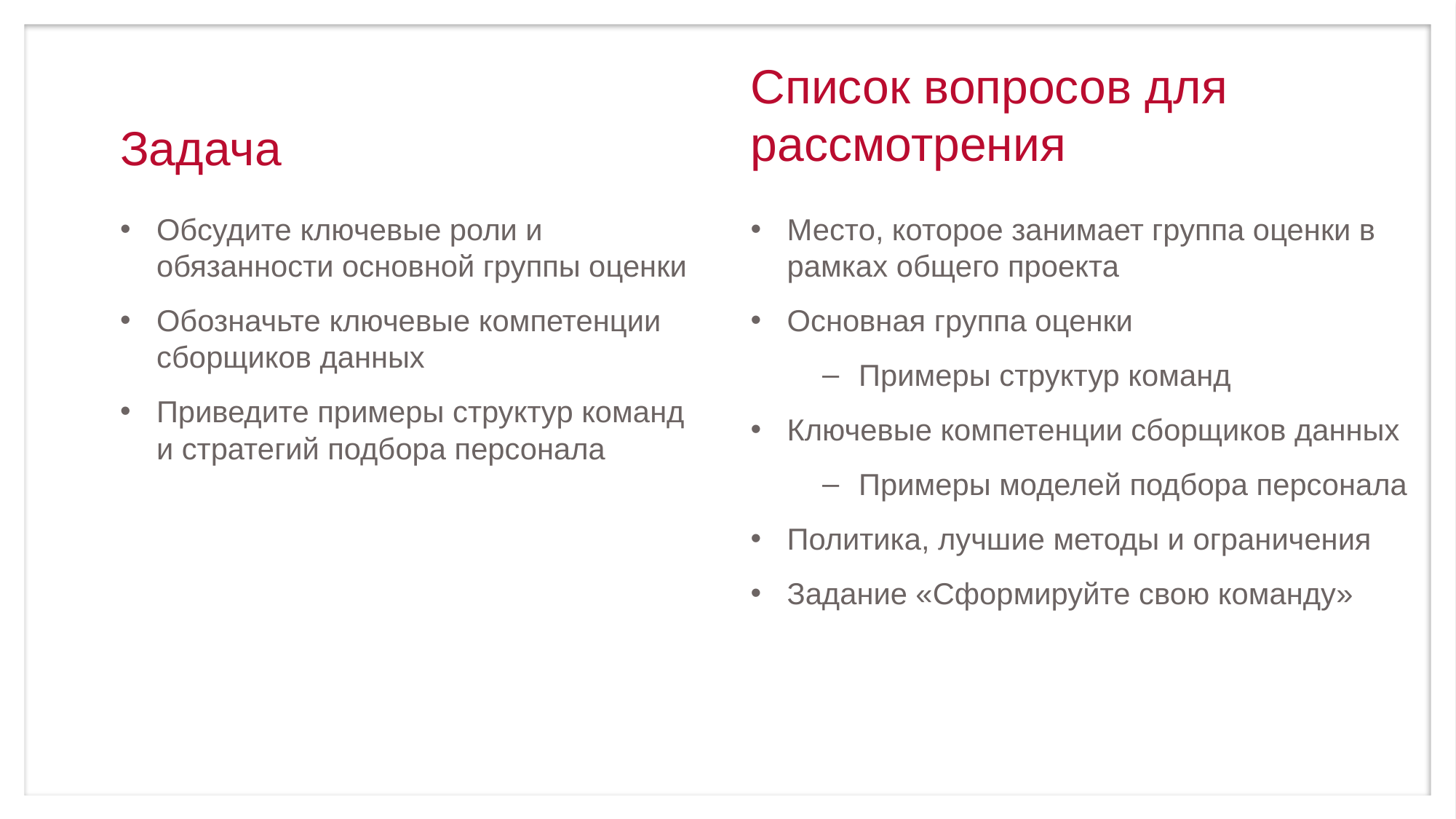

Список вопросов для рассмотрения
# Задача
Обсудите ключевые роли и обязанности основной группы оценки
Обозначьте ключевые компетенции сборщиков данных
Приведите примеры структур команд и стратегий подбора персонала
Место, которое занимает группа оценки в рамках общего проекта
Основная группа оценки
Примеры структур команд
Ключевые компетенции сборщиков данных
Примеры моделей подбора персонала
Политика, лучшие методы и ограничения
Задание «Сформируйте свою команду»